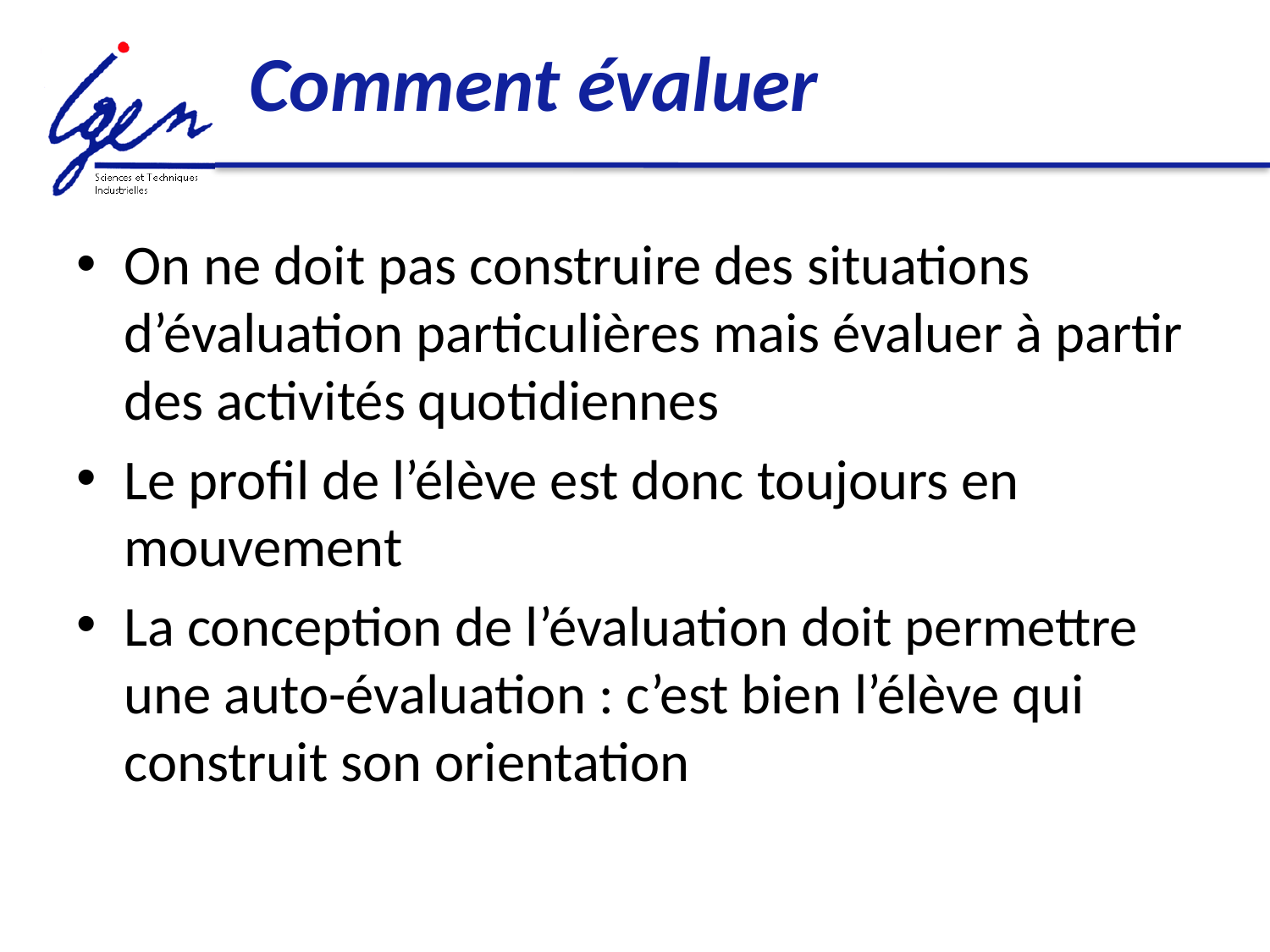

# Comment évaluer
On ne doit pas construire des situations d’évaluation particulières mais évaluer à partir des activités quotidiennes
Le profil de l’élève est donc toujours en mouvement
La conception de l’évaluation doit permettre une auto-évaluation : c’est bien l’élève qui construit son orientation